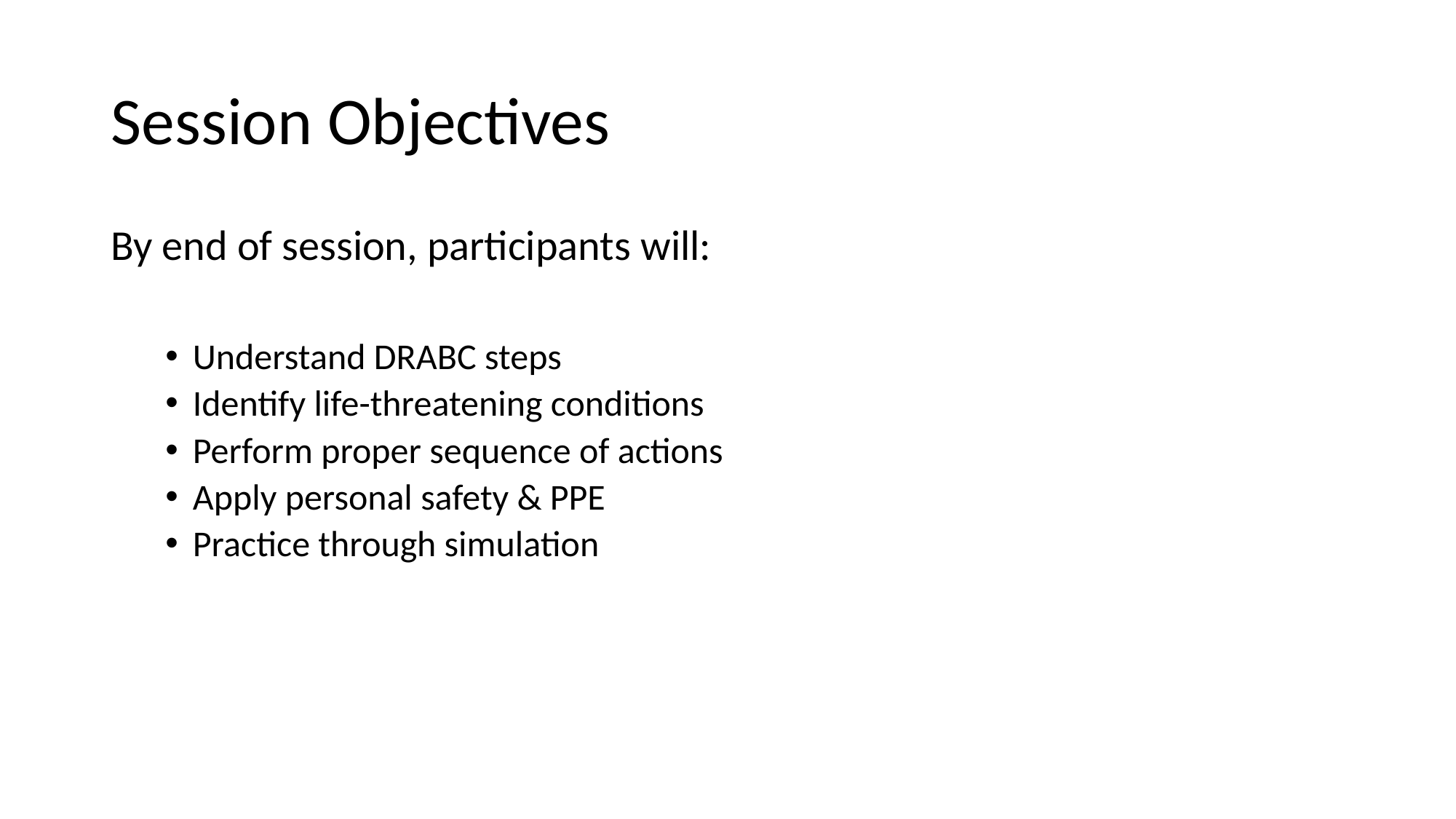

# Session Objectives
By end of session, participants will:

Understand DRABC steps
Identify life-threatening conditions
Perform proper sequence of actions
Apply personal safety & PPE
Practice through simulation